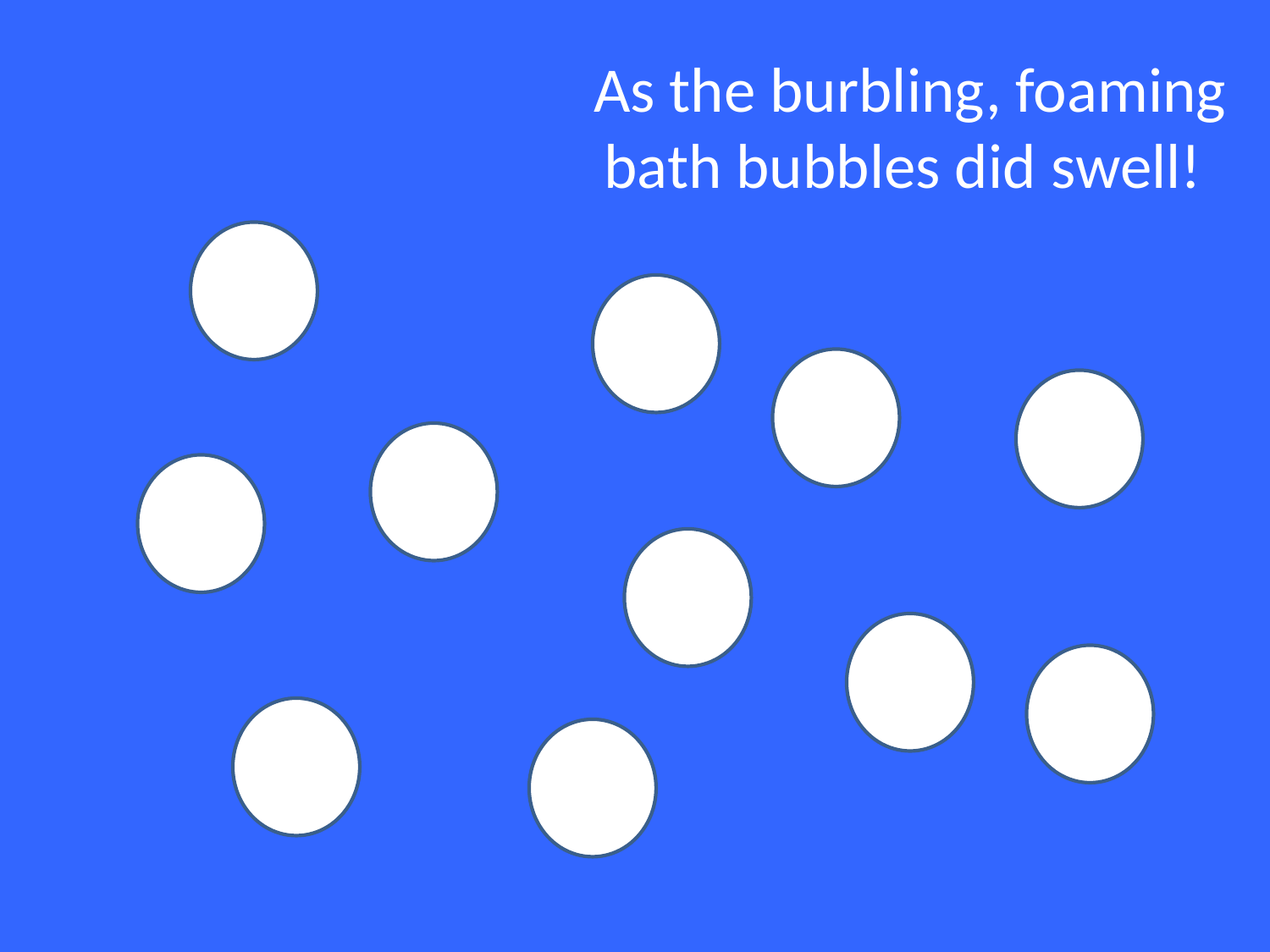

As the burbling, foaming bath bubbles did swell!

v

v